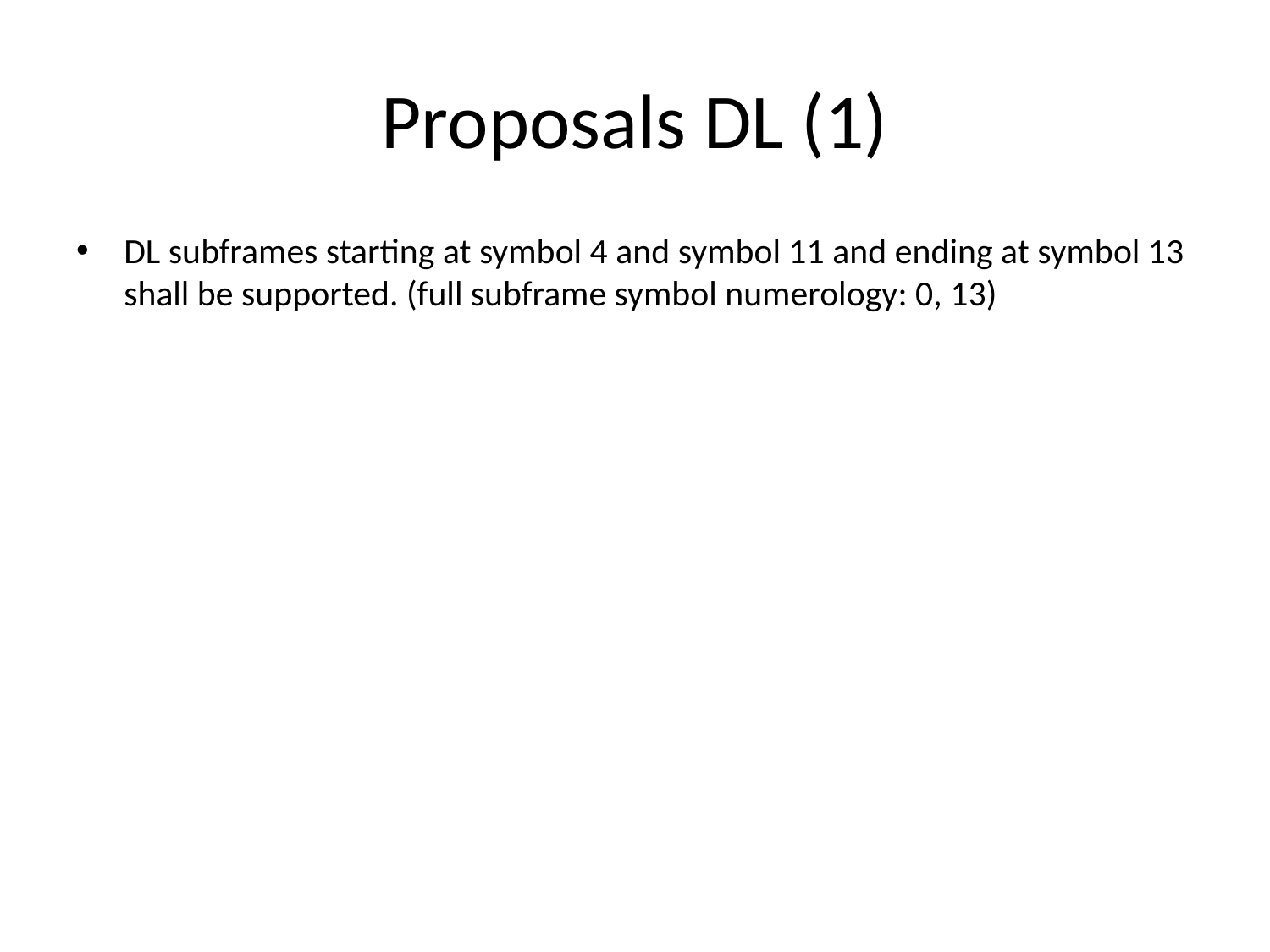

# Proposals DL (1)
DL subframes starting at symbol 4 and symbol 11 and ending at symbol 13 shall be supported. (full subframe symbol numerology: 0, 13)